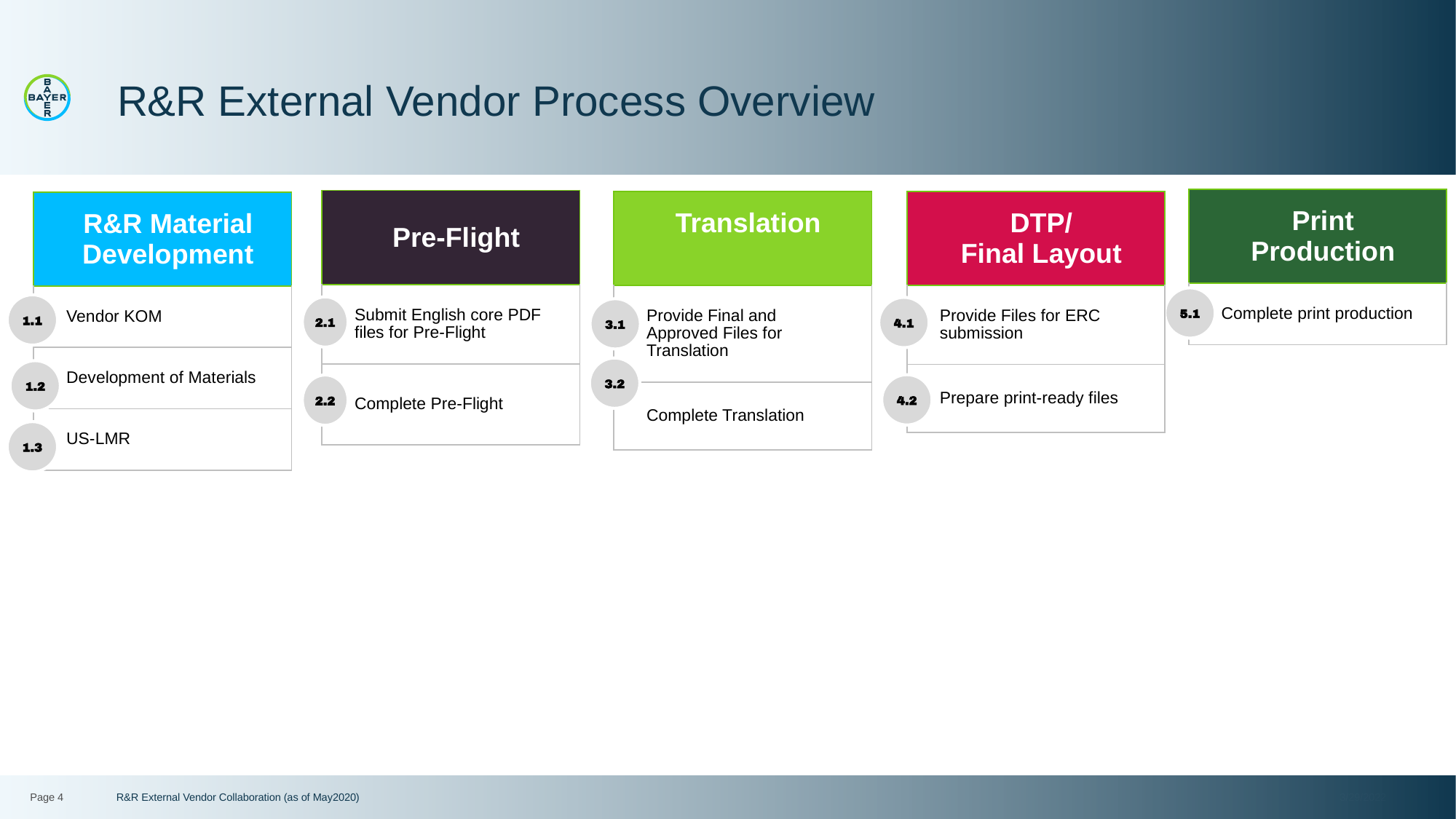

# R&R External Vendor Process Overview
| Print Production |
| --- |
| Complete print production |
| Pre-Flight |
| --- |
| Submit English core PDF files for Pre-Flight |
| Complete Pre-Flight |
| Translation |
| --- |
| Provide Final and Approved Files for Translation |
| Complete Translation |
| DTP/ Final Layout |
| --- |
| Provide Files for ERC submission |
| Prepare print-ready files |
| R&R Material Development |
| --- |
| Vendor KOM |
| Development of Materials |
| US-LMR |

5.1

1.1

2.1

4.1

3.1

3.2

1.2

4.2

2.2

1.3
Page 4
R&R External Vendor Collaboration (as of May2020)
3/29/2022